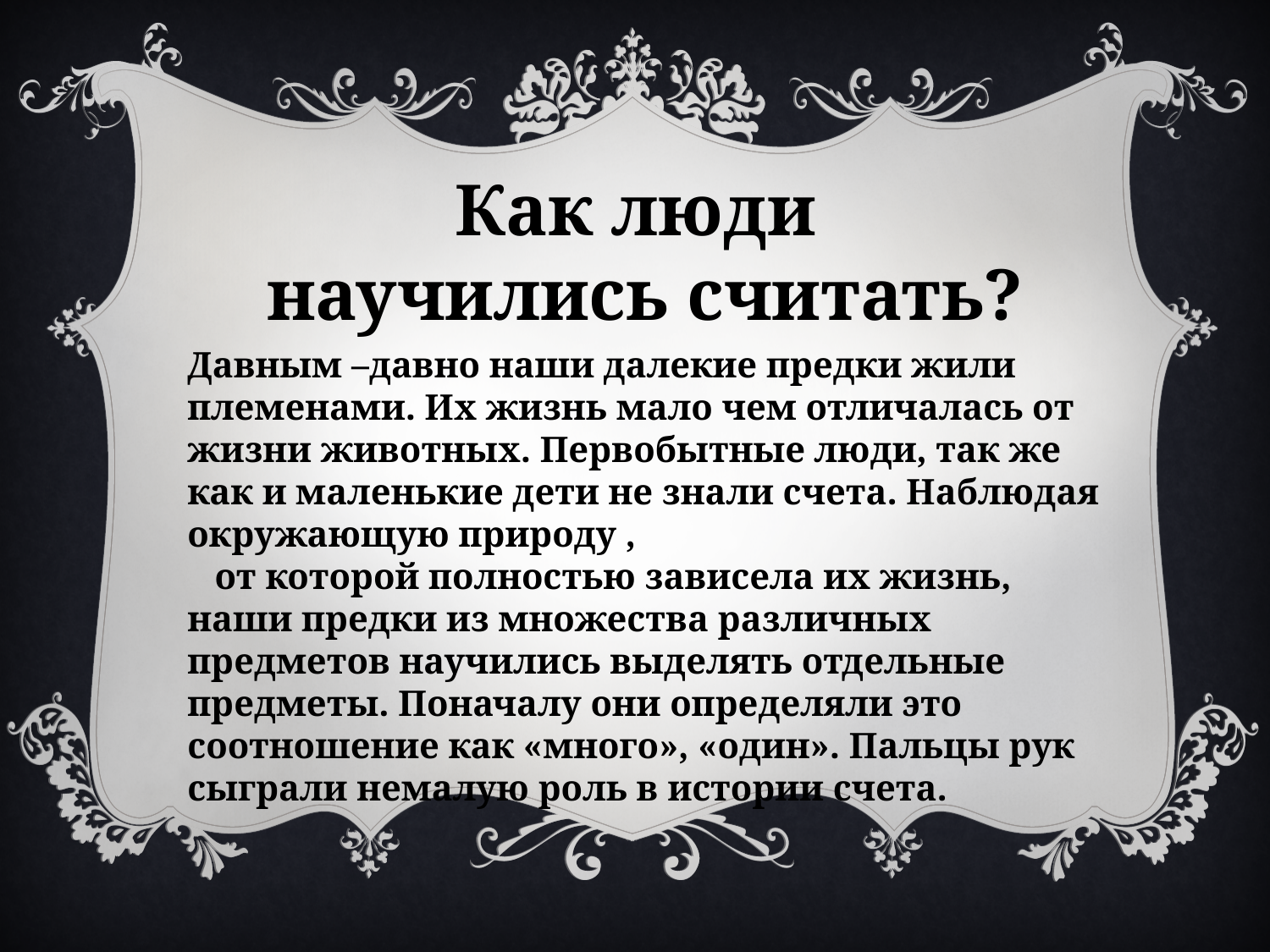

Как люди
научились считать?
Давным –давно наши далекие предки жили племенами. Их жизнь мало чем отличалась от жизни животных. Первобытные люди, так же как и маленькие дети не знали счета. Наблюдая окружающую природу ,
   от которой полностью зависела их жизнь, наши предки из множества различных предметов научились выделять отдельные предметы. Поначалу они определяли это соотношение как «много», «один». Пальцы рук сыграли немалую роль в истории счета.